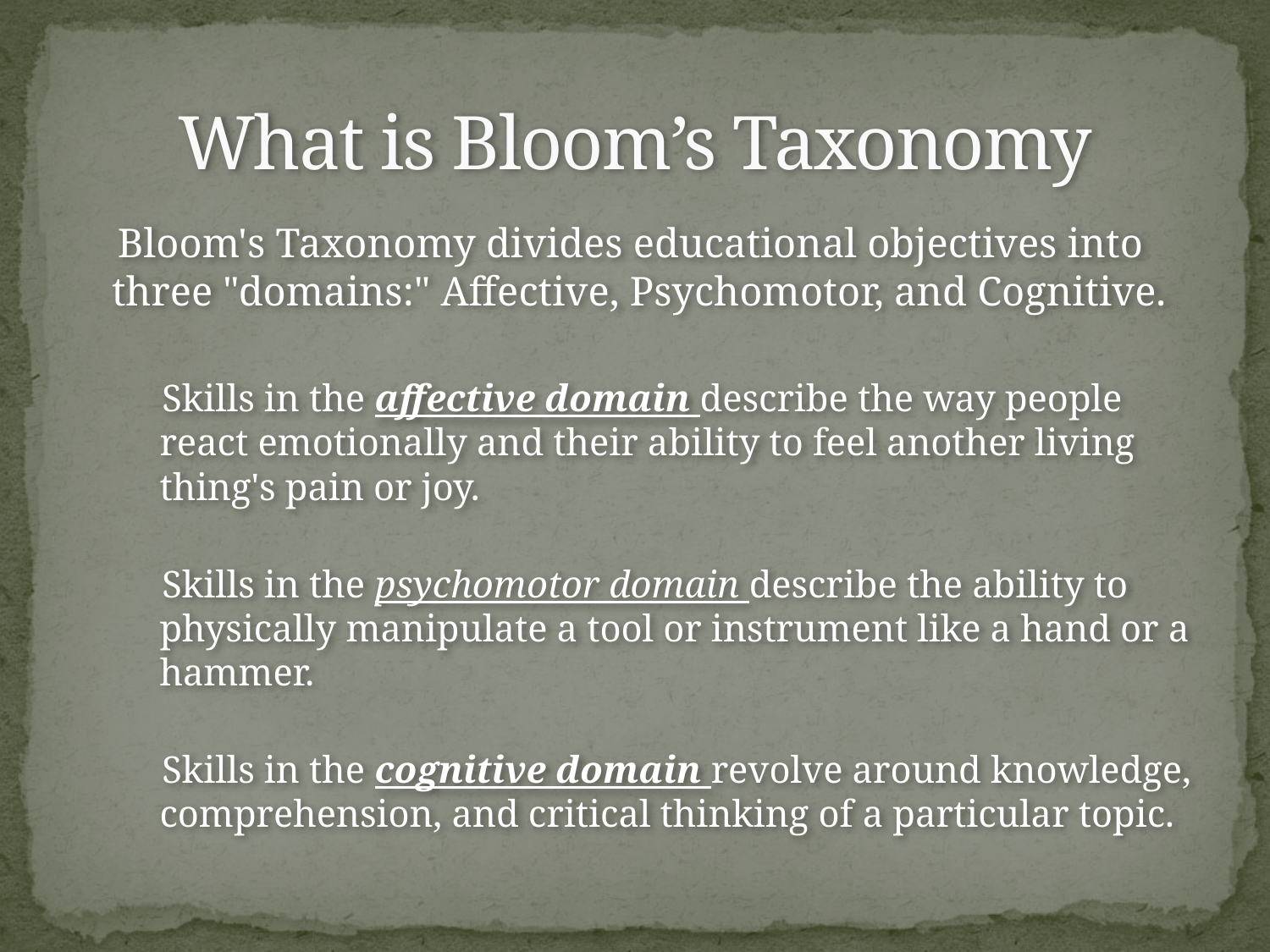

# What is Bloom’s Taxonomy
    Bloom's Taxonomy divides educational objectives into three "domains:" Affective, Psychomotor, and Cognitive.

    Skills in the affective domain describe the way people react emotionally and their ability to feel another living thing's pain or joy.

    Skills in the psychomotor domain describe the ability to physically manipulate a tool or instrument like a hand or a hammer.

    Skills in the cognitive domain revolve around knowledge, comprehension, and critical thinking of a particular topic.